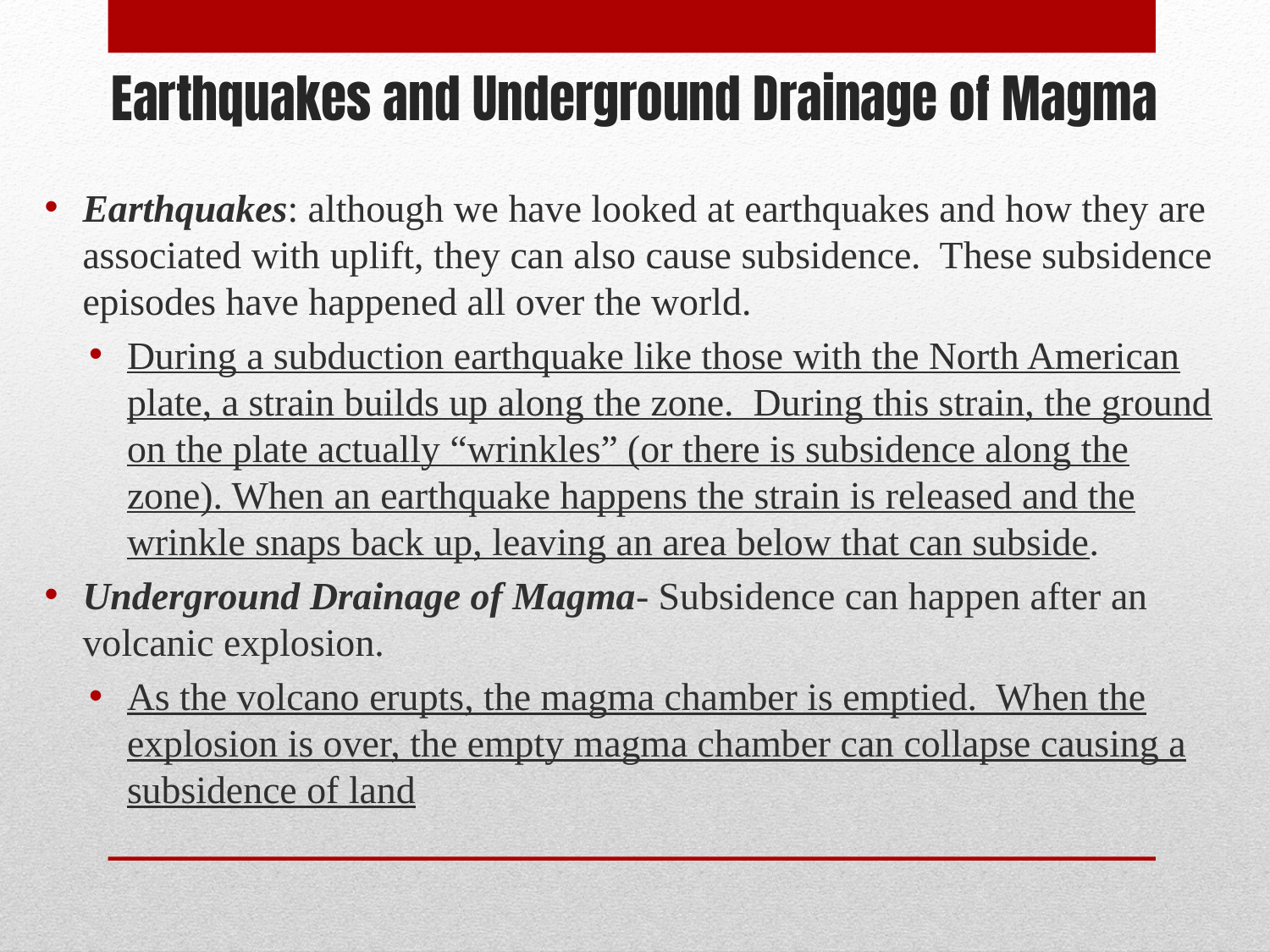

Earthquakes and Underground Drainage of Magma
Earthquakes: although we have looked at earthquakes and how they are associated with uplift, they can also cause subsidence.  These subsidence episodes have happened all over the world.
During a subduction earthquake like those with the North American plate, a strain builds up along the zone.  During this strain, the ground on the plate actually “wrinkles” (or there is subsidence along the zone). When an earthquake happens the strain is released and the wrinkle snaps back up, leaving an area below that can subside.
Underground Drainage of Magma- Subsidence can happen after an volcanic explosion.
As the volcano erupts, the magma chamber is emptied.  When the explosion is over, the empty magma chamber can collapse causing a subsidence of land